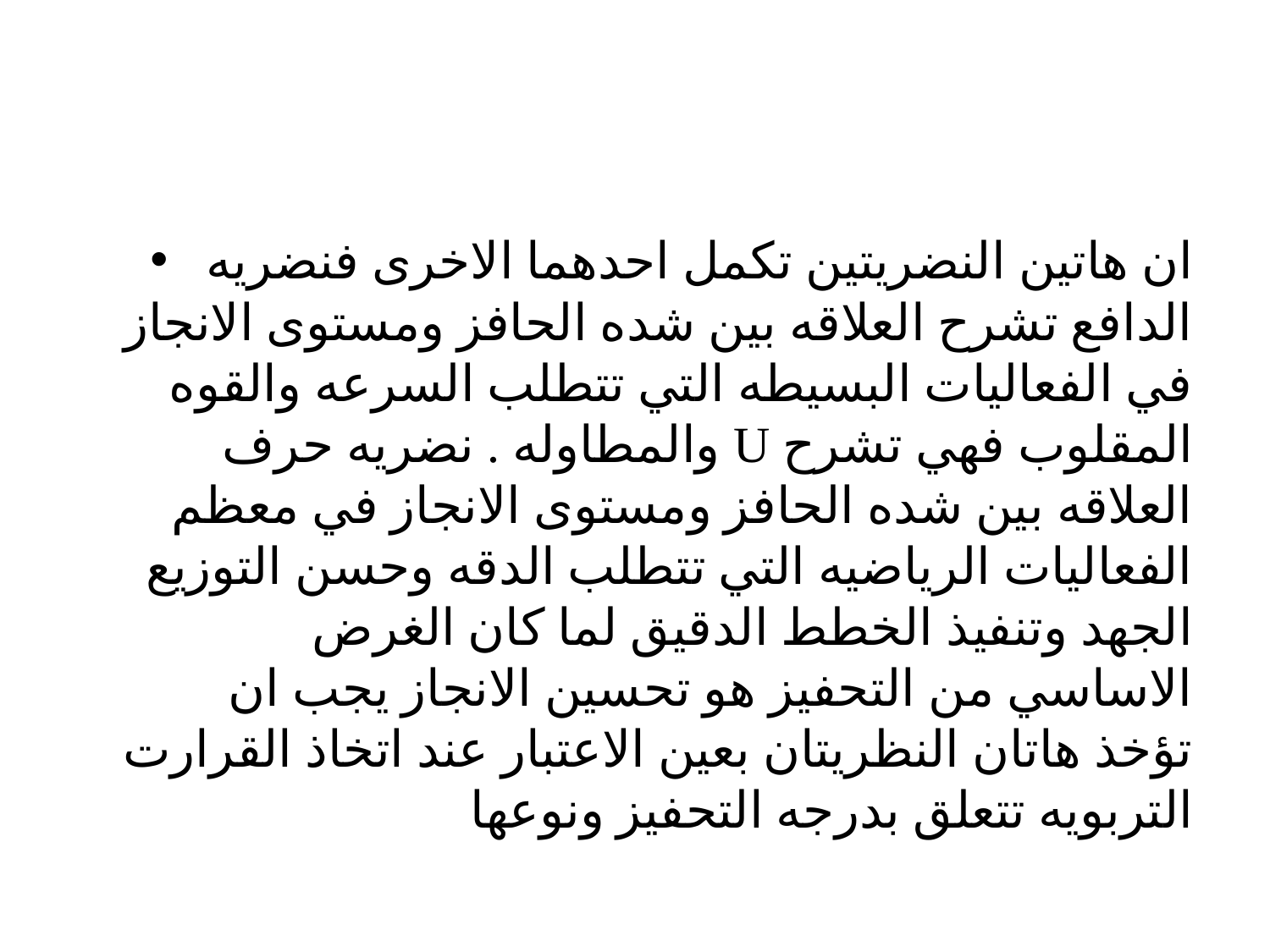

#
ان هاتين النضريتين تكمل احدهما الاخرى فنضريه الدافع تشرح العلاقه بين شده الحافز ومستوى الانجاز في الفعاليات البسيطه التي تتطلب السرعه والقوه والمطاوله . نضريه حرف U المقلوب فهي تشرح العلاقه بين شده الحافز ومستوى الانجاز في معظم الفعاليات الرياضيه التي تتطلب الدقه وحسن التوزيع الجهد وتنفيذ الخطط الدقيق لما كان الغرض الاساسي من التحفيز هو تحسين الانجاز يجب ان تؤخذ هاتان النظريتان بعين الاعتبار عند اتخاذ القرارت التربويه تتعلق بدرجه التحفيز ونوعها